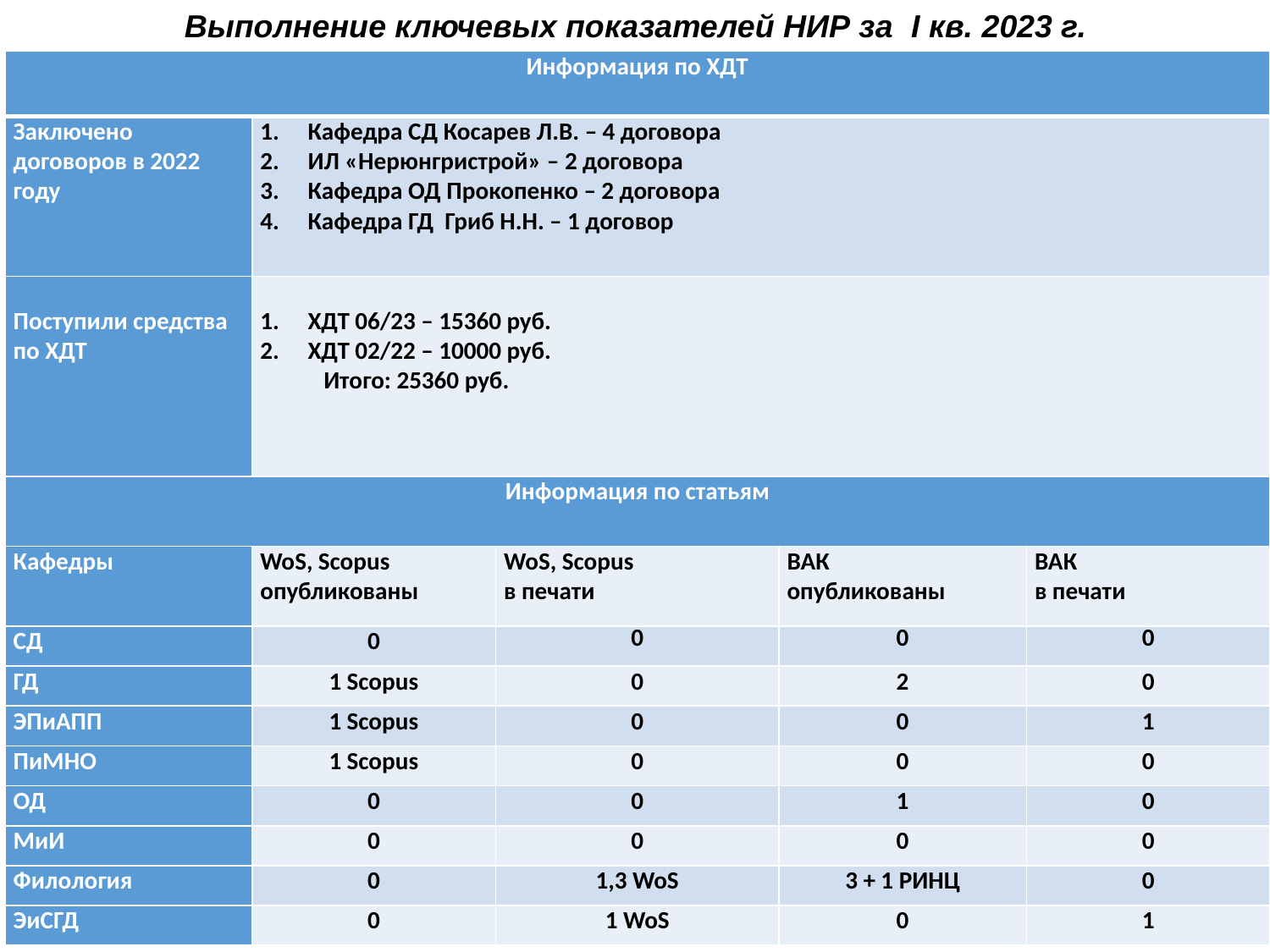

Выполнение ключевых показателей НИР за  I кв. 2023 г.
| Информация по ХДТ |  |  |  |  |
| --- | --- | --- | --- | --- |
| Заключено договоров в 2022 году | Кафедра СД Косарев Л.В. – 4 договора ИЛ «Нерюнгристрой» – 2 договора Кафедра ОД Прокопенко – 2 договора Кафедра ГД Гриб Н.Н. – 1 договор |  |  |  |
| Поступили средства по ХДТ | ХДТ 06/23 – 15360 руб. ХДТ 02/22 – 10000 руб. Итого: 25360 руб. |  |  |  |
| Информация по статьям |  |  |  |  |
| Кафедры | WoS, Scopus опубликованы | WoS, Scopus в печати | ВАК опубликованы | ВАК в печати |
| СД | 0 | 0 | 0 | 0 |
| ГД | 1 Scopus | 0 | 2 | 0 |
| ЭПиАПП | 1 Scopus | 0 | 0 | 1 |
| ПиМНО | 1 Scopus | 0 | 0 | 0 |
| ОД | 0 | 0 | 1 | 0 |
| МиИ | 0 | 0 | 0 | 0 |
| Филология | 0 | 1,3 WoS | 3 + 1 РИНЦ | 0 |
| ЭиСГД | 0 | 1 WoS | 0 | 1 |